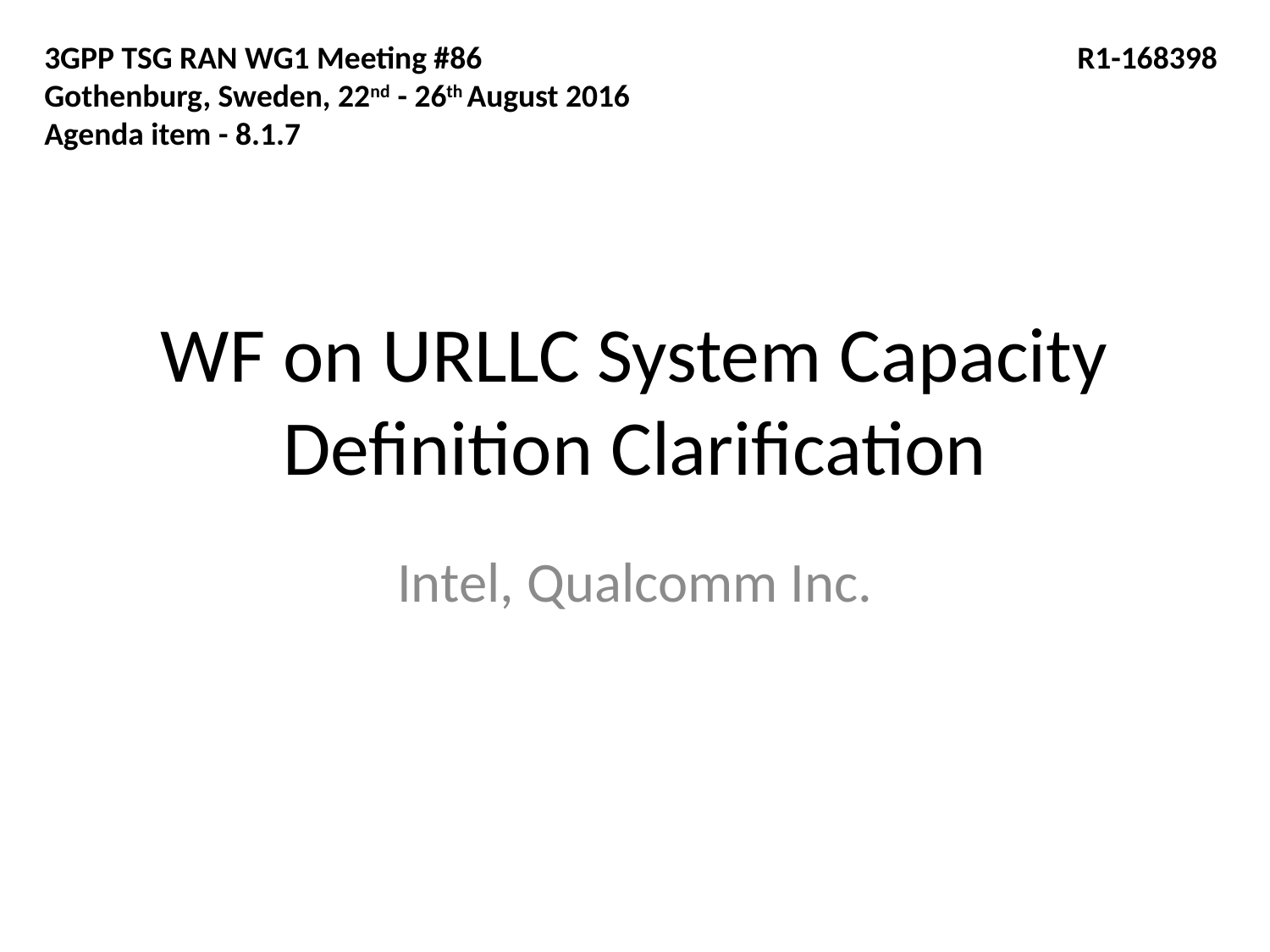

3GPP TSG RAN WG1 Meeting #86				                    R1-168398
Gothenburg, Sweden, 22nd - 26th August 2016
Agenda item - 8.1.7
# WF on URLLC System Capacity Definition Clarification
Intel, Qualcomm Inc.